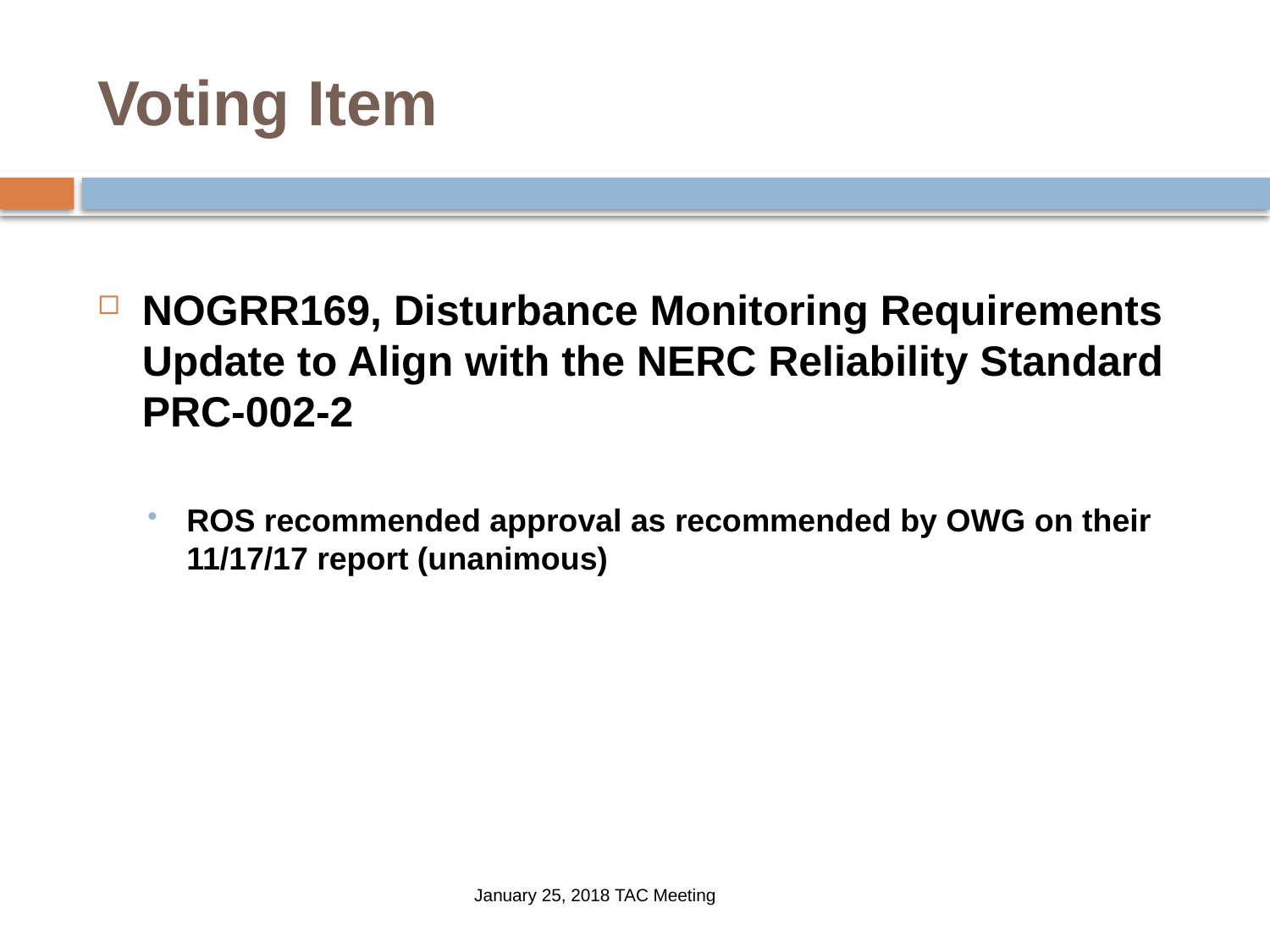

# Voting Item

NOGRR169, Disturbance Monitoring Requirements Update to Align with the NERC Reliability Standard PRC-002-2

ROS recommended approval as recommended by OWG on their 11/17/17 report (unanimous)

January 25, 2018 TAC Meeting